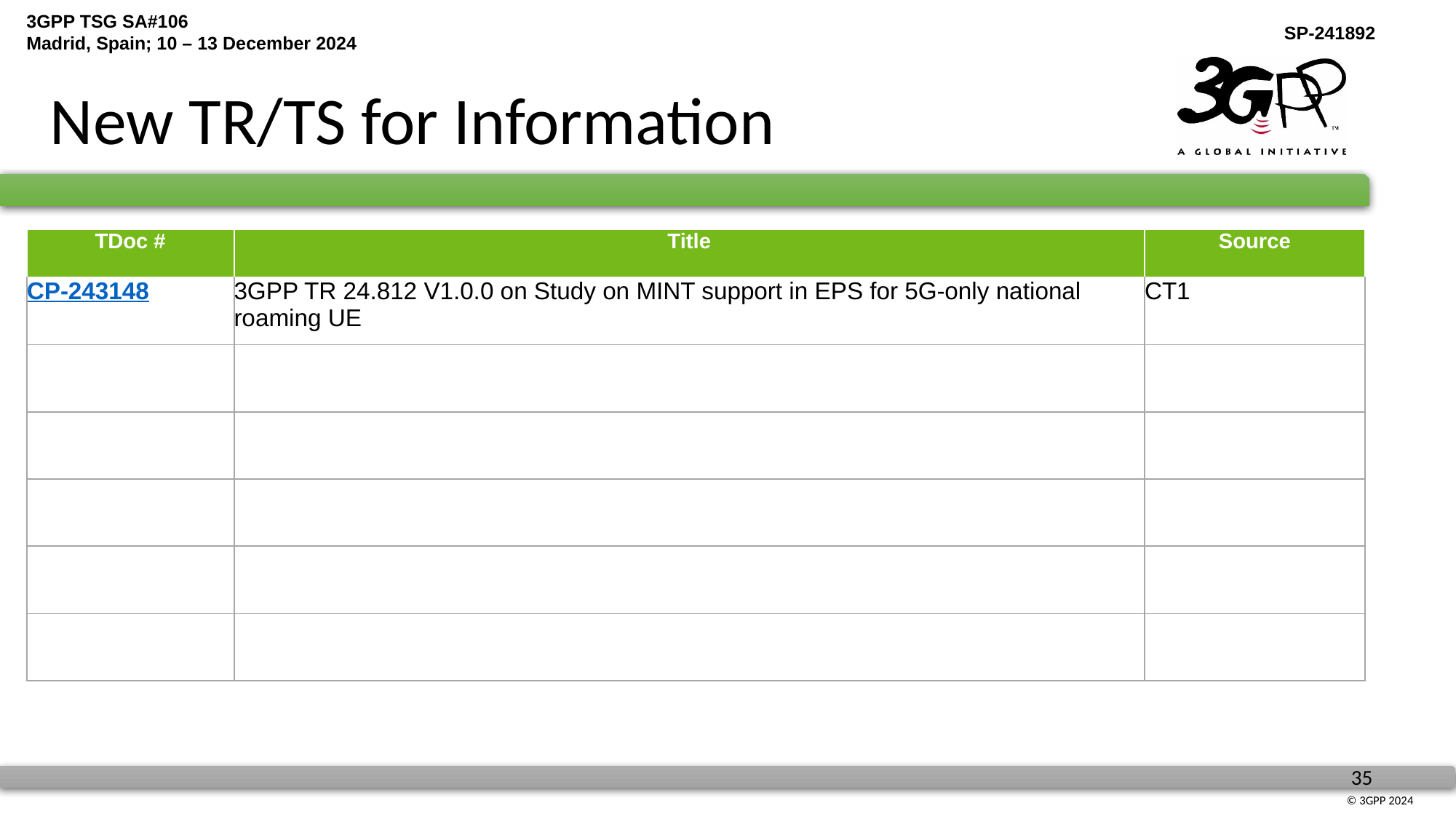

# New TR/TS for Information
| TDoc # | Title | Source |
| --- | --- | --- |
| CP-243148 | 3GPP TR 24.812 V1.0.0 on Study on MINT support in EPS for 5G-only national roaming UE | CT1 |
|  |  |  |
|  |  |  |
|  |  |  |
|  |  |  |
|  |  |  |